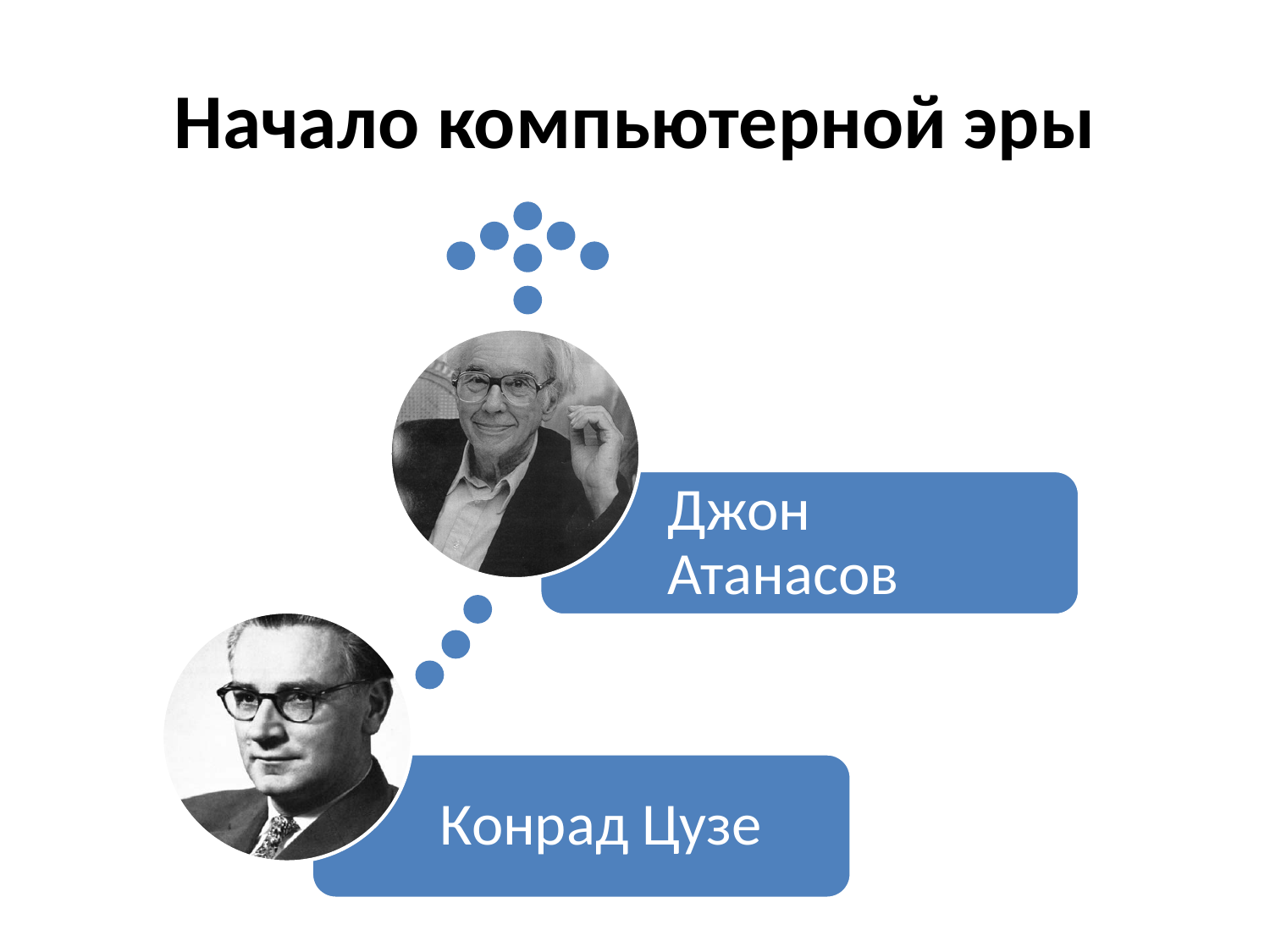

# Начало компьютерной эры
Конрад Цузе
Джон Атанасов